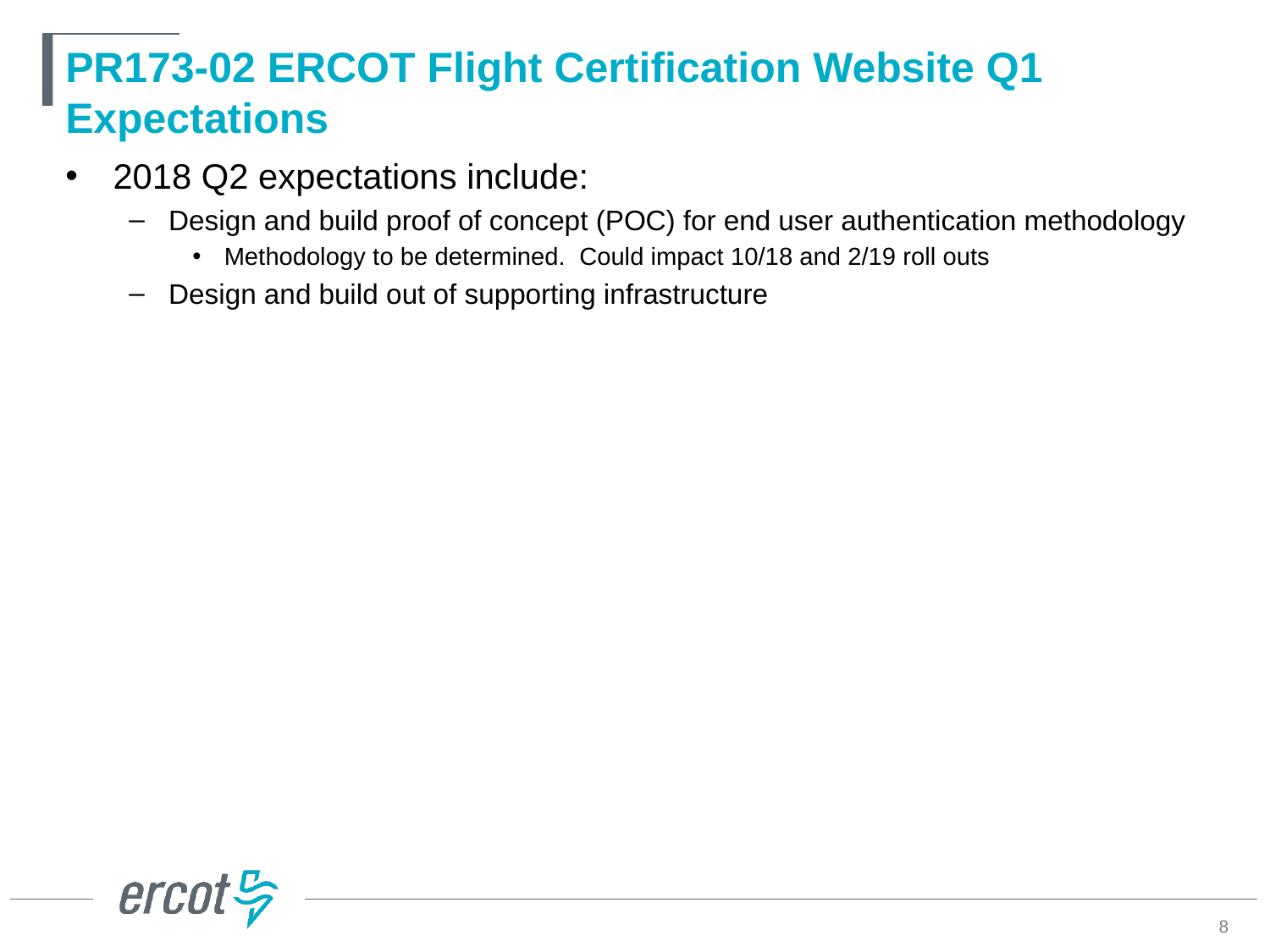

# PR173-02 ERCOT Flight Certification Website Q1 Expectations
2018 Q2 expectations include:
Design and build proof of concept (POC) for end user authentication methodology
Methodology to be determined.  Could impact 10/18 and 2/19 roll outs
Design and build out of supporting infrastructure